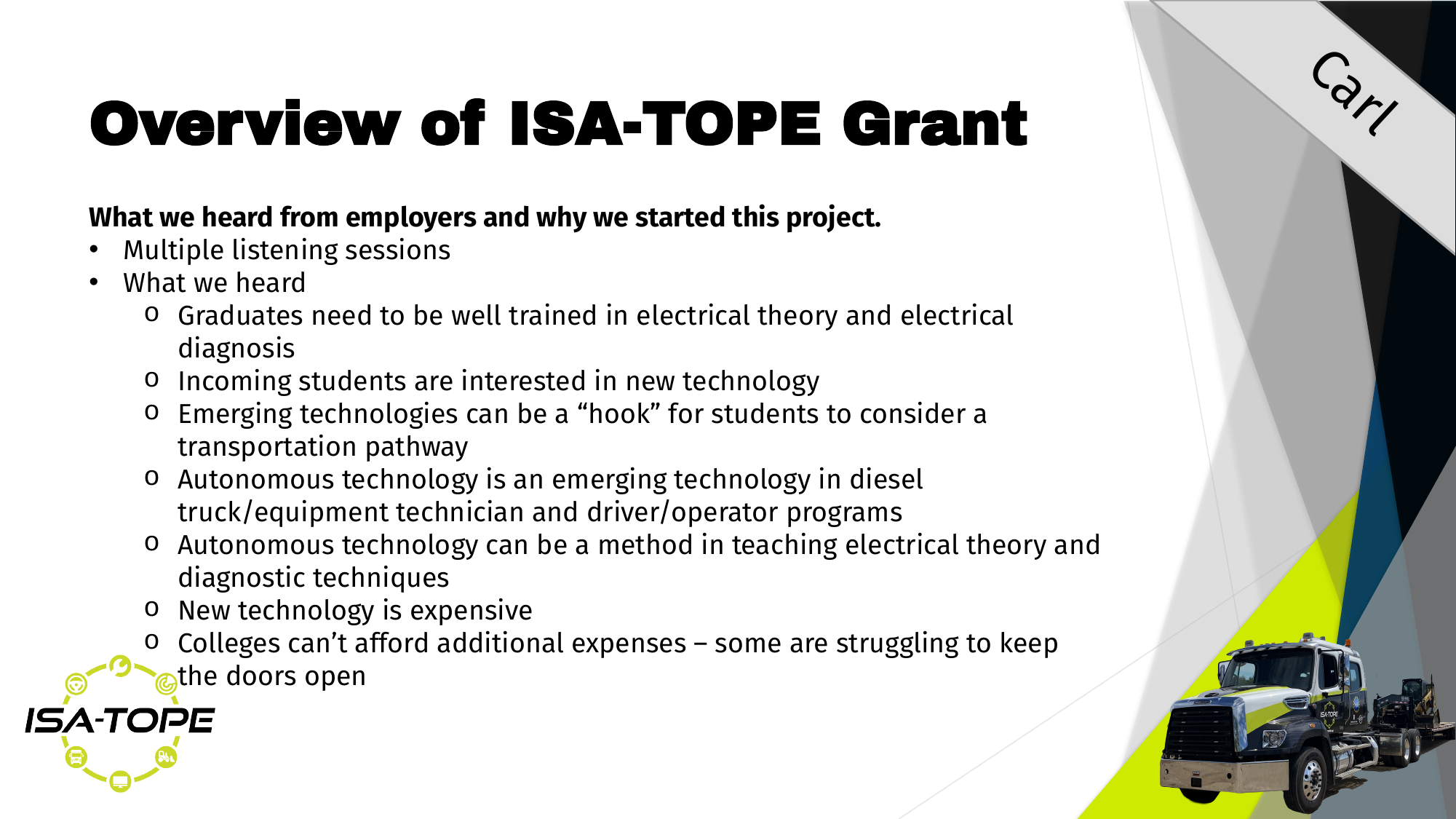

Carl
Overview of ISA-TOPE Grant

What we heard from employers and why we started this project.
Multiple listening sessions
What we heard
Graduates need to be well trained in electrical theory and electrical diagnosis
Incoming students are interested in new technology
Emerging technologies can be a “hook” for students to consider a transportation pathway
Autonomous technology is an emerging technology in diesel truck/equipment technician and driver/operator programs
Autonomous technology can be a method in teaching electrical theory and diagnostic techniques
New technology is expensive
Colleges can’t afford additional expenses – some are struggling to keep the doors open